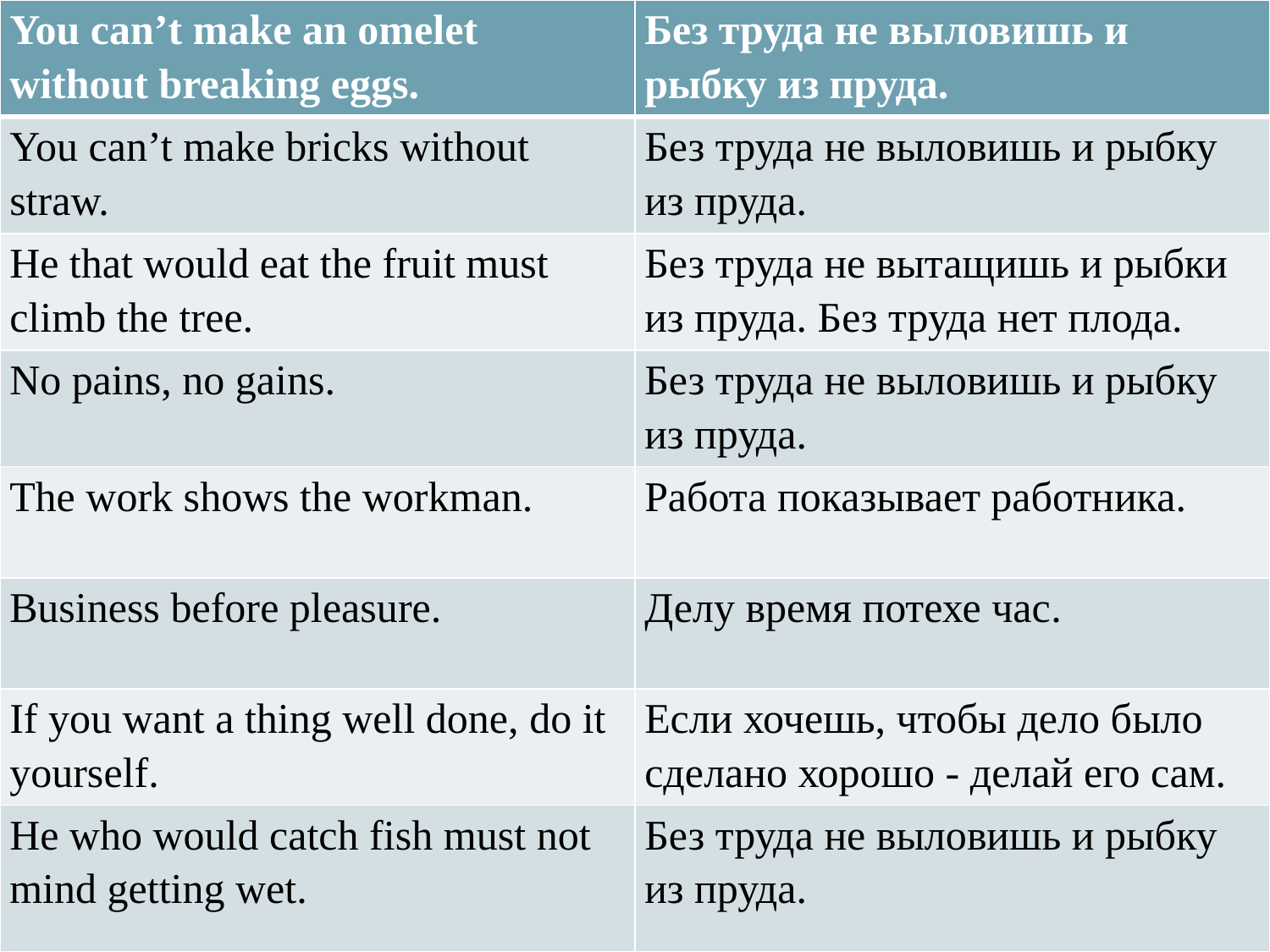

| You can’t make an omelet without breaking eggs. | Без труда не выловишь и рыбку из пруда. |
| --- | --- |
| You can’t make bricks without straw. | Без труда не выловишь и рыбку из пруда. |
| Не that would eat the fruit must climb the tree. | Без труда не вытащишь и рыбки из пруда. Без труда нет плода. |
| No pains, no gains. | Без труда не выловишь и рыбку из пруда. |
| The work shows the workman. | Работа показывает работника. |
| Business before pleasure. | Делу время потехе час. |
| If you want a thing well done, do it yourself. | Если хочешь, чтобы дело было сделано хорошо - делай его сам. |
| He who would catch fish must not mind getting wet. | Без труда не выловишь и рыбку из пруда. |
#